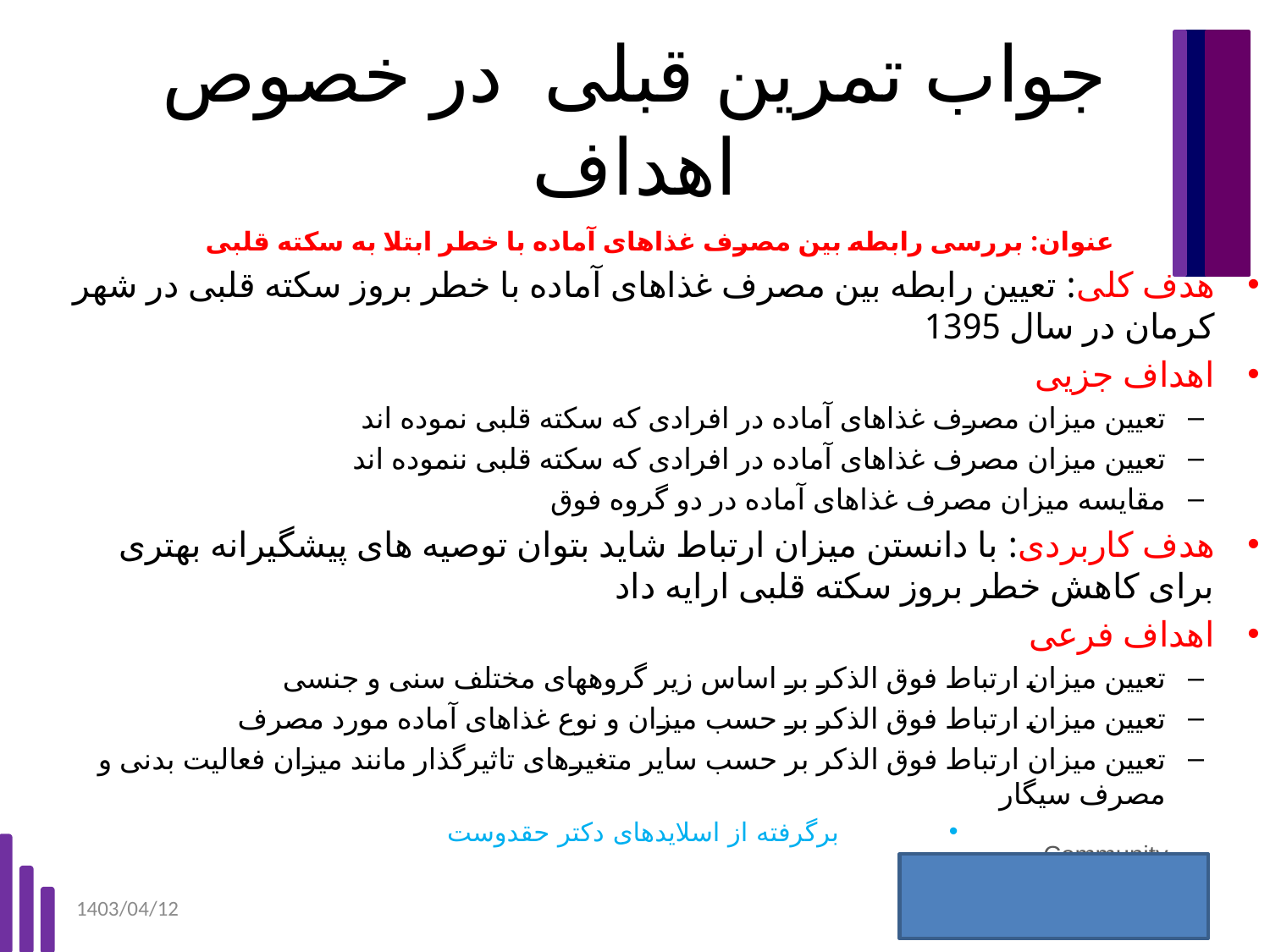

# جواب تمرین قبلی  در خصوص اهداف
عنوان: بررسی رابطه بین مصرف غذاهای آماده با خطر ابتلا به سکته قلبی
هدف کلی: تعیین رابطه بین مصرف غذاهای آماده با خطر بروز سکته قلبی در شهر کرمان در سال 1395
اهداف جزیی
تعیین میزان مصرف غذاهای آماده در افرادی که سکته قلبی نموده اند
تعیین میزان مصرف غذاهای آماده در افرادی که سکته قلبی ننموده اند
مقایسه میزان مصرف غذاهای آماده در دو گروه فوق
هدف کاربردی: با دانستن میزان ارتباط شاید بتوان توصیه های پیشگیرانه بهتری برای کاهش خطر بروز سکته قلبی ارایه داد
اهداف فرعی
تعیین میزان ارتباط فوق الذکر بر اساس زیر گروههای مختلف سنی و جنسی
تعیین میزان ارتباط فوق الذکر بر حسب میزان و نوع غذاهای آماده مورد مصرف
تعیین میزان ارتباط فوق الذکر بر حسب سایر متغیرهای تاثیرگذار مانند میزان فعالیت بدنی و مصرف سیگار
برگرفته از اسلایدهای دکتر حقدوست

1403/04/12